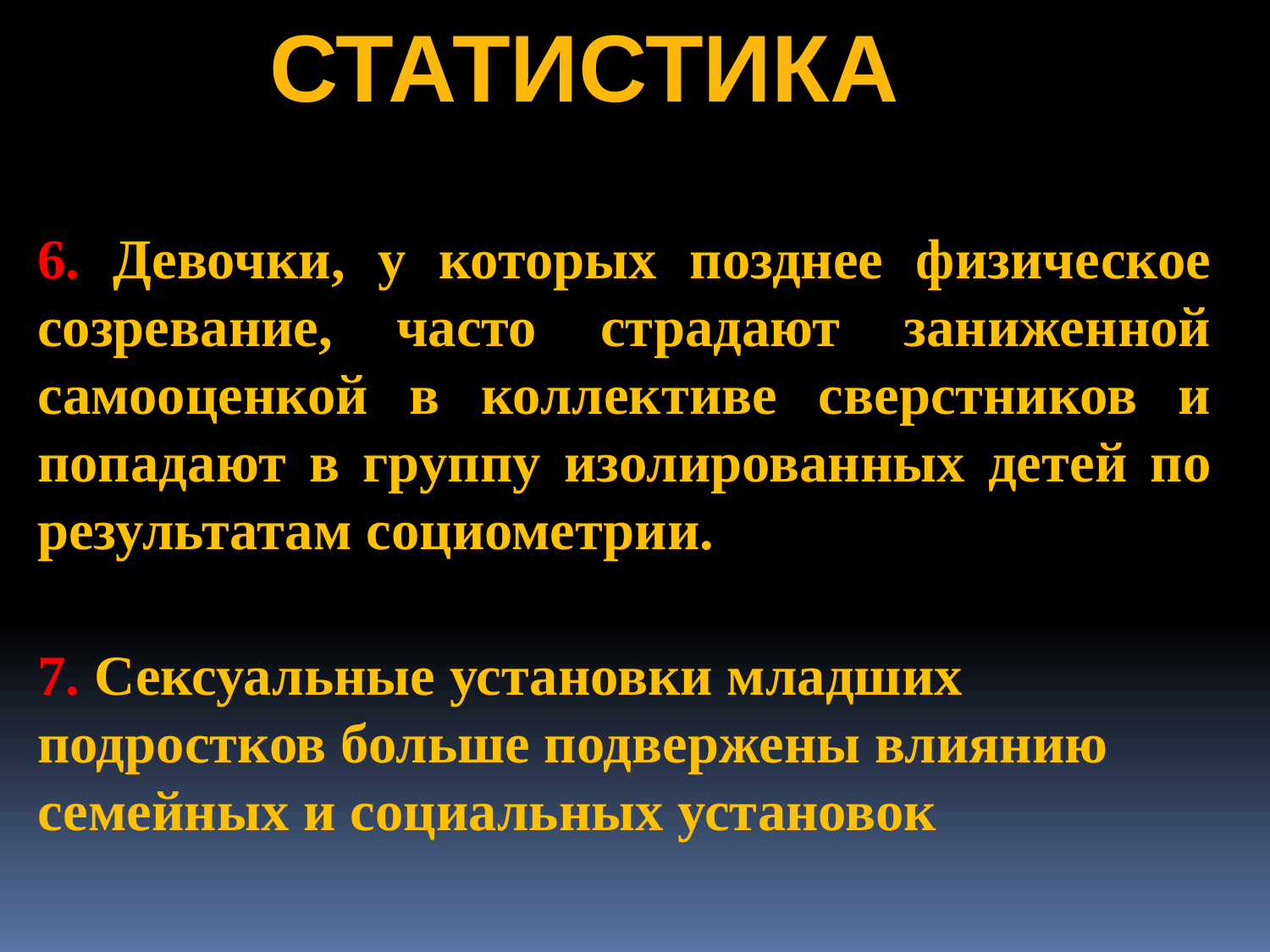

СТАТИСТИКА
6. Девочки, у которых позднее физическое созревание, часто страдают заниженной самооценкой в коллективе сверстников и попада­ют в группу изолированных детей по результатам социометрии.
7. Сексуальные установки младших подростков больше подвержены влиянию семейных и социальных установок